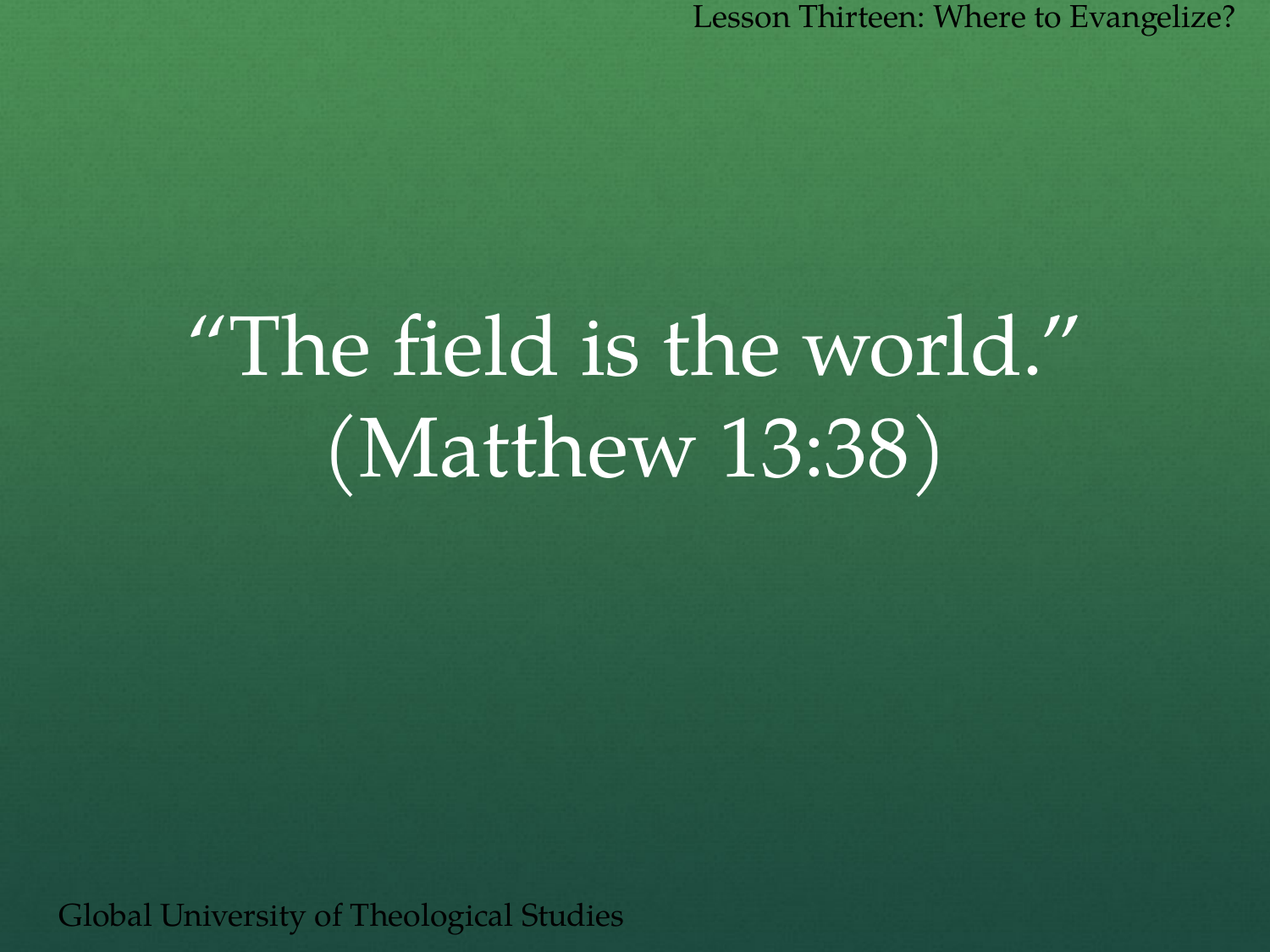

Lesson Thirteen: Where to Evangelize?

“The field is the world.”
(Matthew 13:38)
Global University of Theological Studies